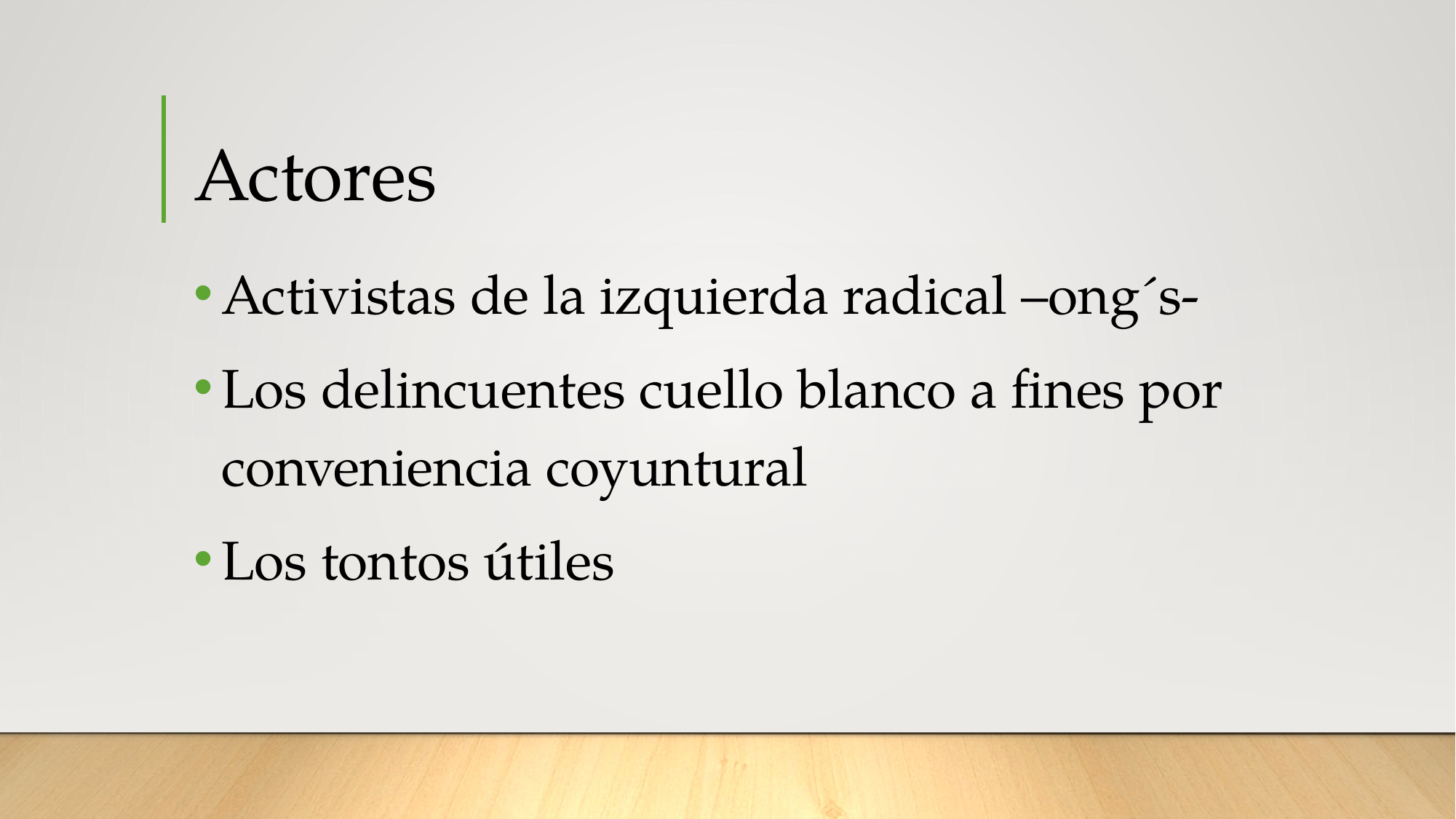

# Actores
Activistas de la izquierda radical –ong´s-
Los delincuentes cuello blanco a fines por conveniencia coyuntural
Los tontos útiles